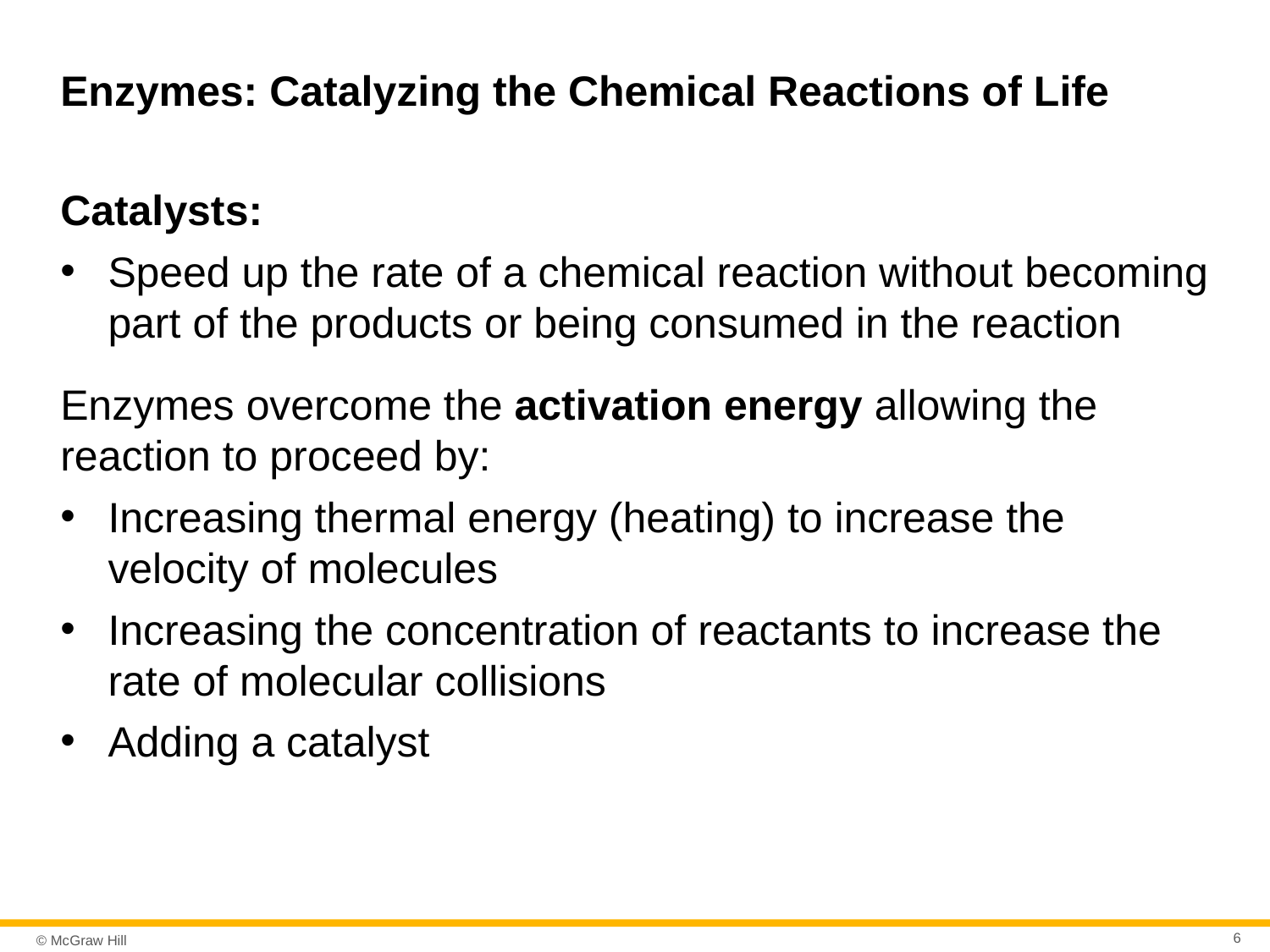

# Enzymes: Catalyzing the Chemical Reactions of Life
Catalysts:
Speed up the rate of a chemical reaction without becoming part of the products or being consumed in the reaction
Enzymes overcome the activation energy allowing the reaction to proceed by:
Increasing thermal energy (heating) to increase the velocity of molecules
Increasing the concentration of reactants to increase the rate of molecular collisions
Adding a catalyst